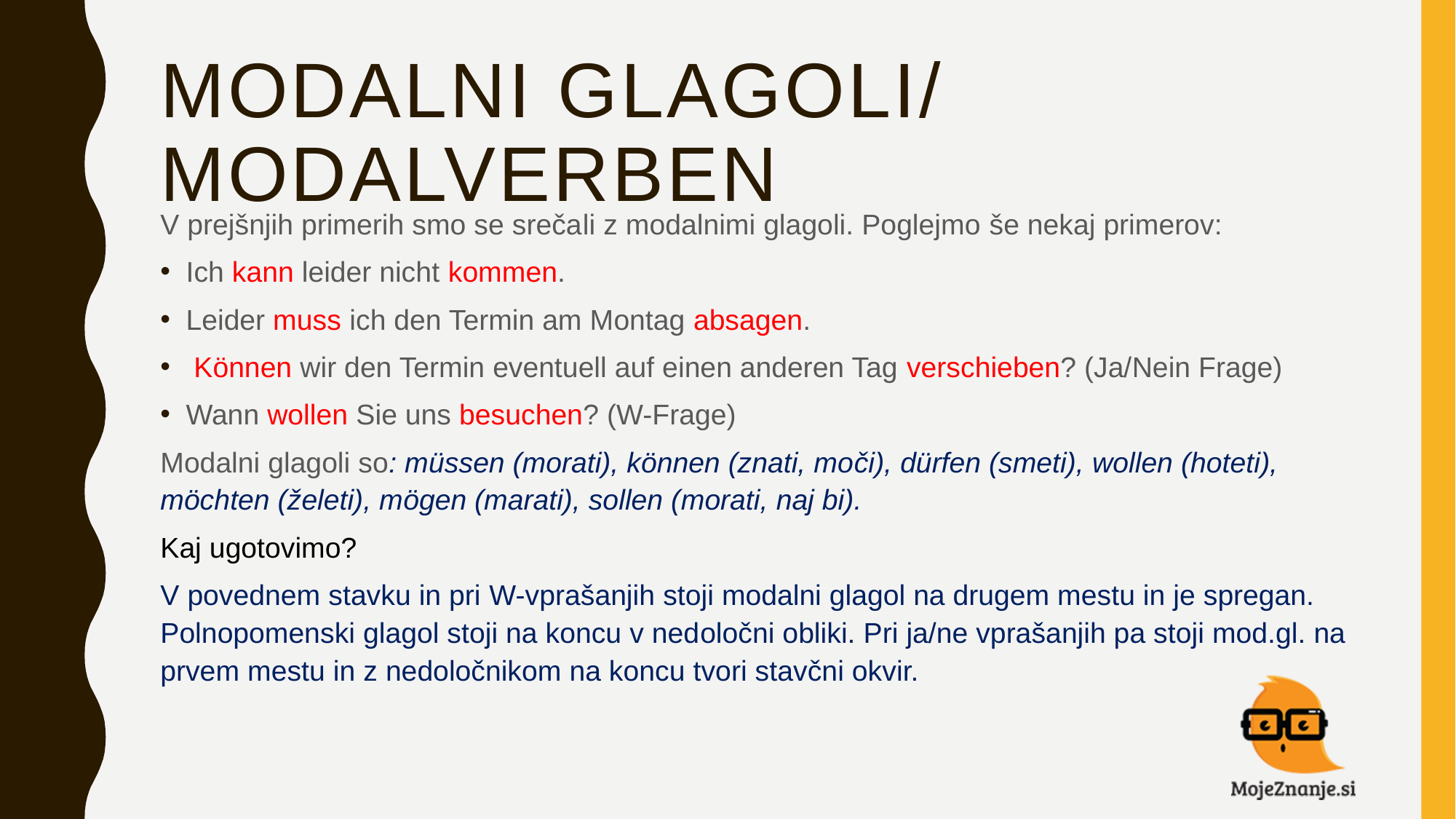

# Modalni glagoli/ modalverben
V prejšnjih primerih smo se srečali z modalnimi glagoli. Poglejmo še nekaj primerov:
Ich kann leider nicht kommen.
Leider muss ich den Termin am Montag absagen.
 Können wir den Termin eventuell auf einen anderen Tag verschieben? (Ja/Nein Frage)
Wann wollen Sie uns besuchen? (W-Frage)
Modalni glagoli so: müssen (morati), können (znati, moči), dürfen (smeti), wollen (hoteti), möchten (želeti), mögen (marati), sollen (morati, naj bi).
Kaj ugotovimo?
V povednem stavku in pri W-vprašanjih stoji modalni glagol na drugem mestu in je spregan. Polnopomenski glagol stoji na koncu v nedoločni obliki. Pri ja/ne vprašanjih pa stoji mod.gl. na prvem mestu in z nedoločnikom na koncu tvori stavčni okvir.